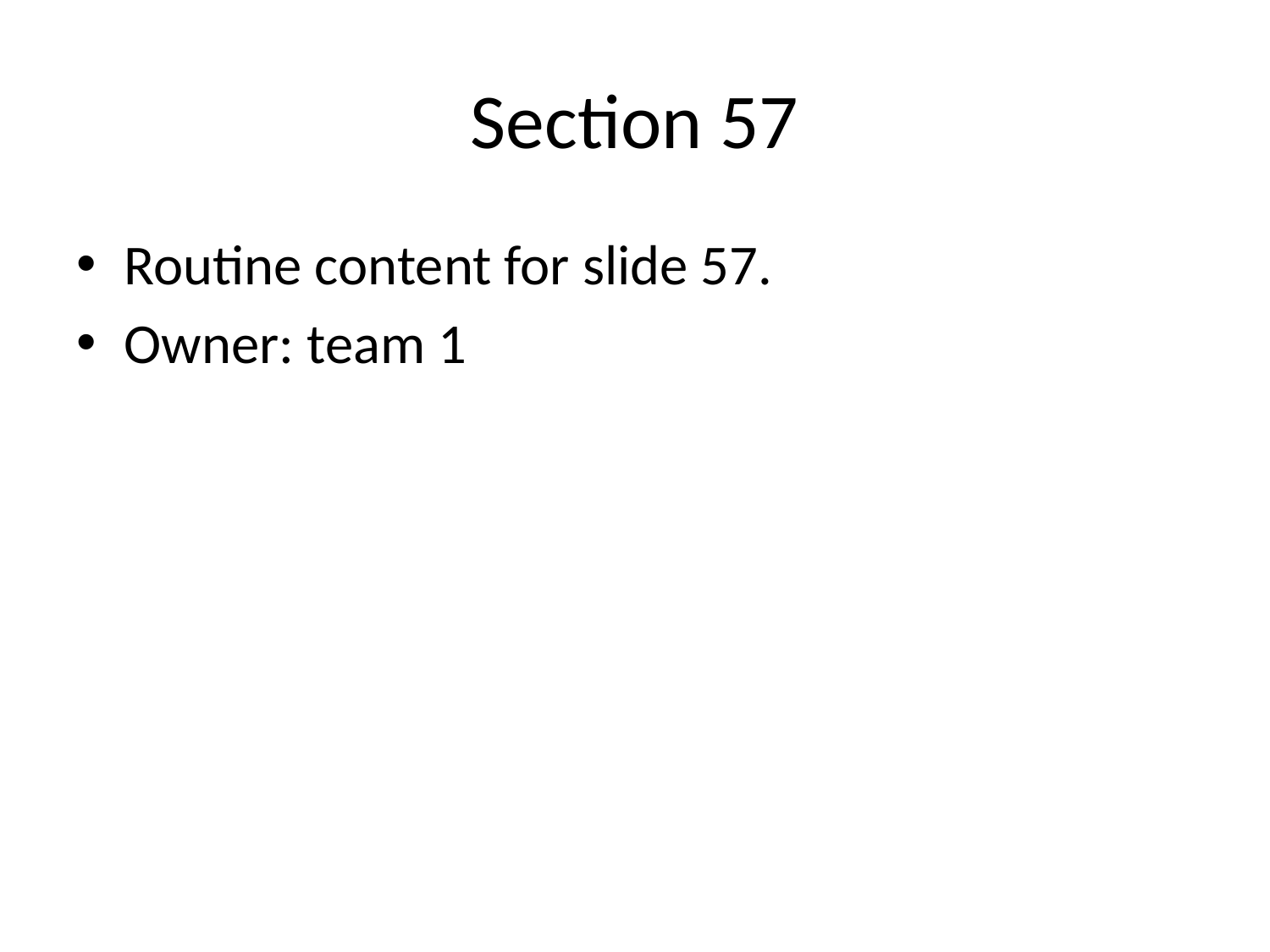

# Section 57
Routine content for slide 57.
Owner: team 1